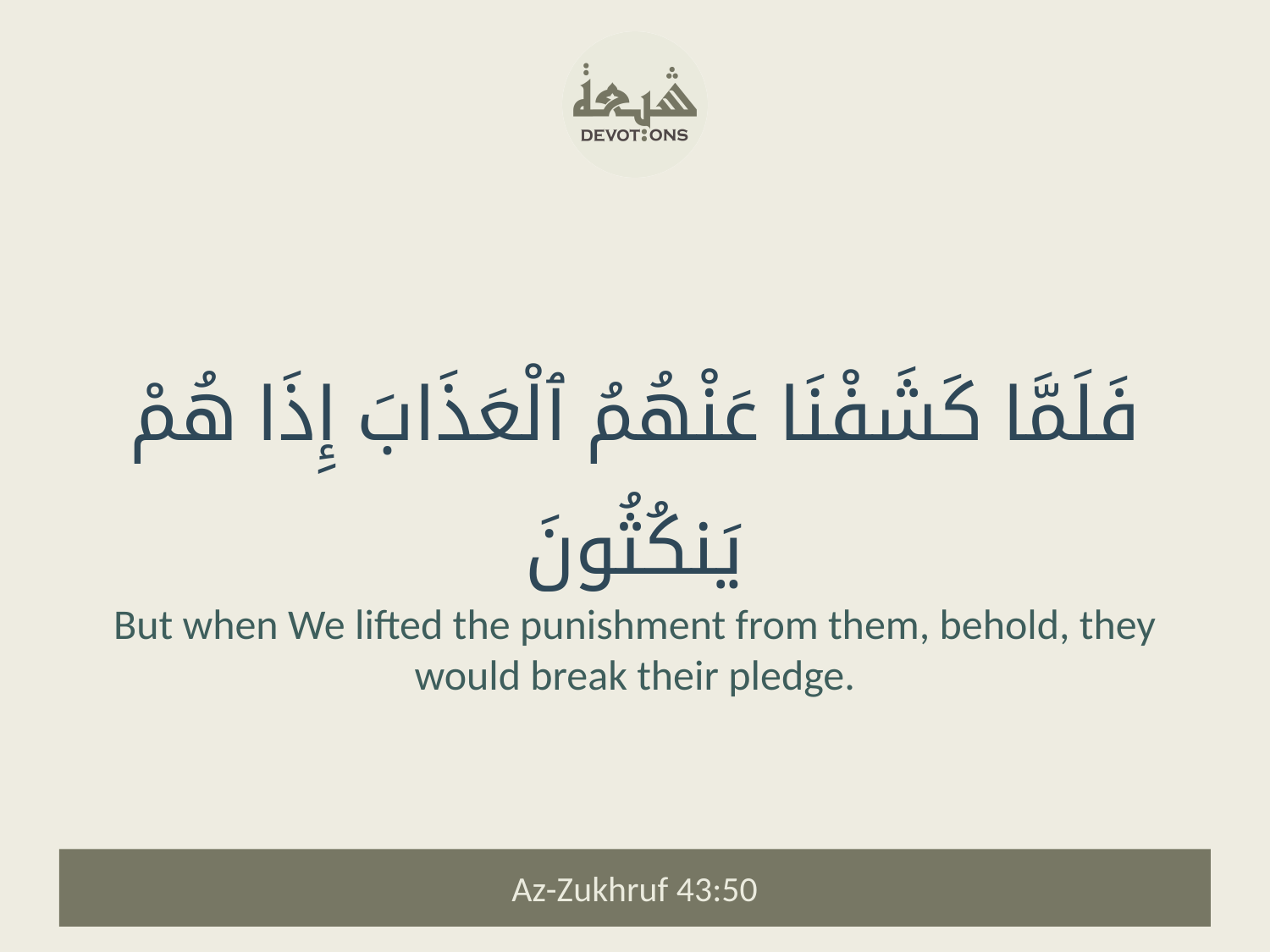

فَلَمَّا كَشَفْنَا عَنْهُمُ ٱلْعَذَابَ إِذَا هُمْ يَنكُثُونَ
But when We lifted the punishment from them, behold, they would break their pledge.
Az-Zukhruf 43:50